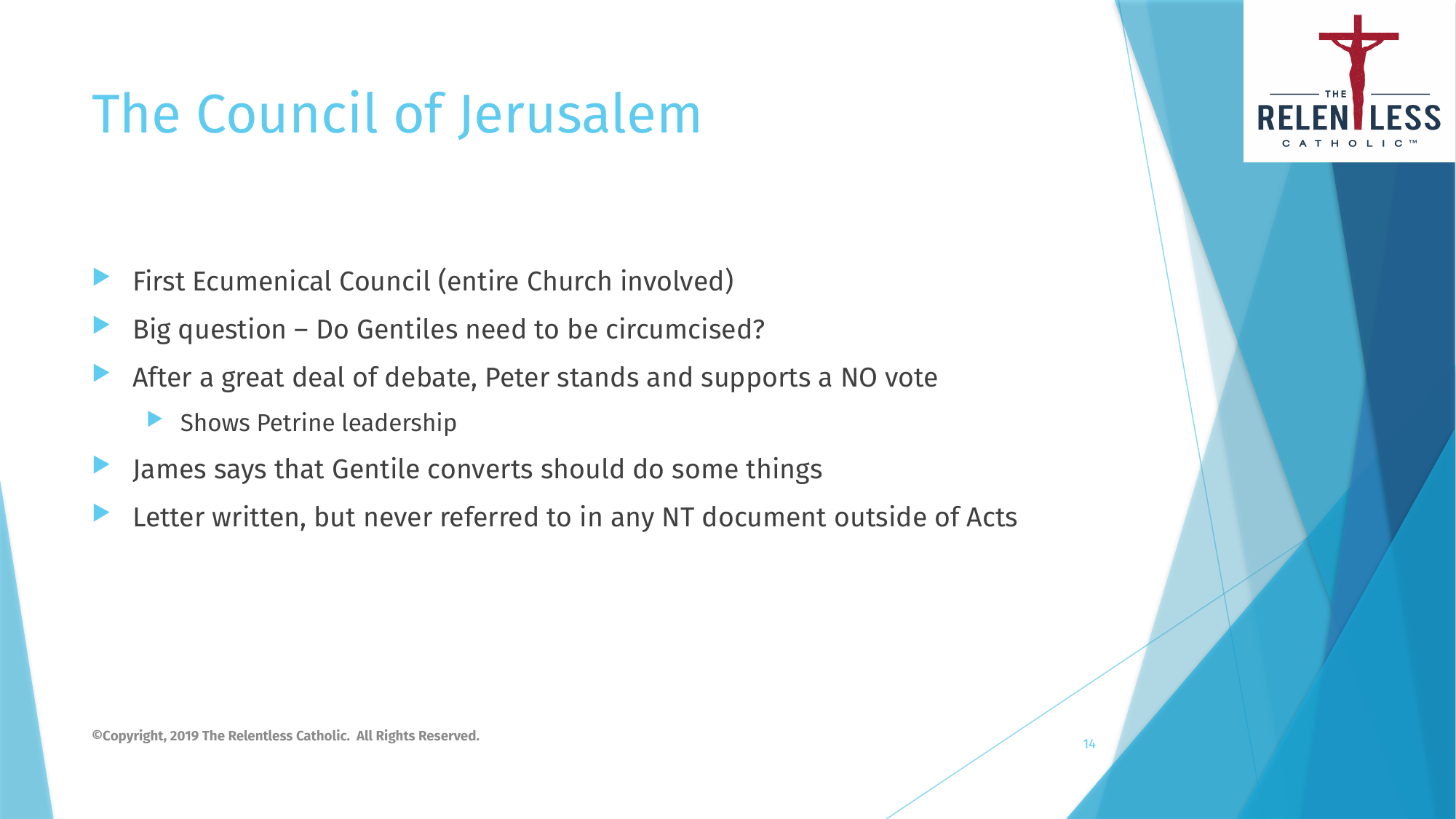

# The Council of Jerusalem
First Ecumenical Council (entire Church involved)
Big question – Do Gentiles need to be circumcised?
After a great deal of debate, Peter stands and supports a NO vote
Shows Petrine leadership
James says that Gentile converts should do some things
Letter written, but never referred to in any NT document outside of Acts

©Copyright, 2019 The Relentless Catholic.  All Rights Reserved.

14